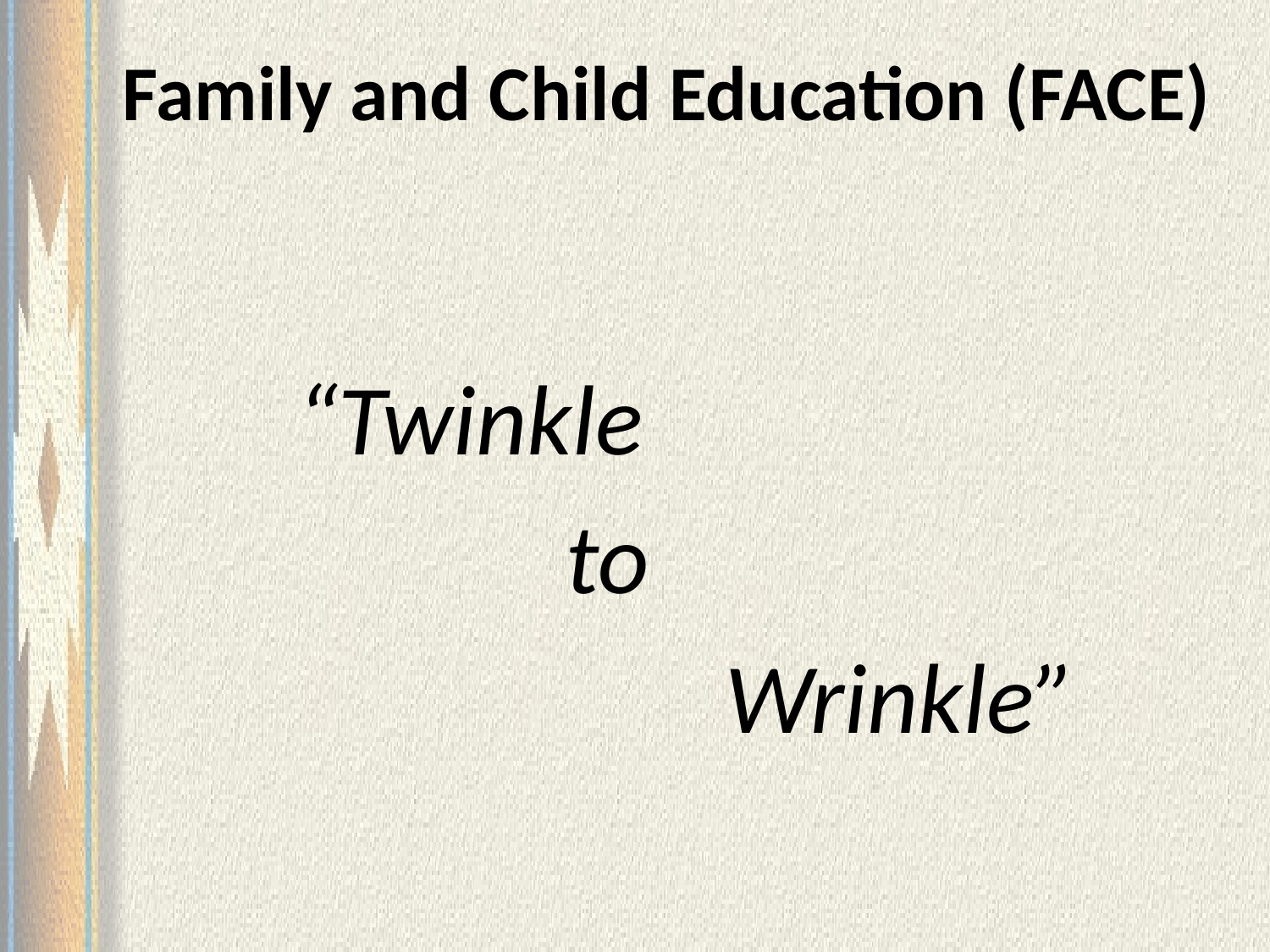

# Family and Child Education (FACE)
       “Twinkle
                   to
                  Wrinkle”